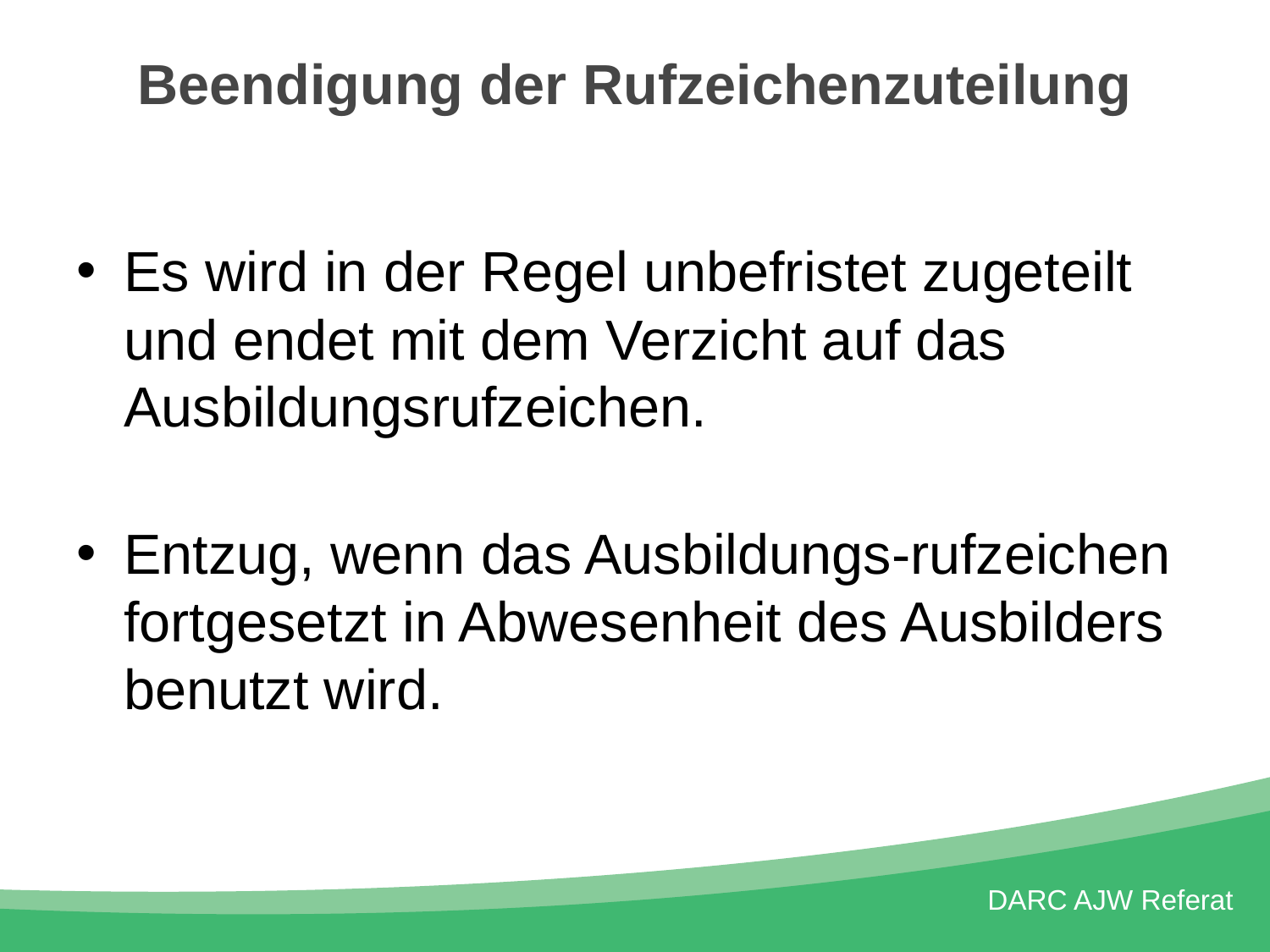

# Beendigung der Rufzeichenzuteilung

Es wird in der Regel unbefristet zugeteilt und endet mit dem Verzicht auf das Ausbildungsrufzeichen.
Entzug, wenn das Ausbildungs-rufzeichen fortgesetzt in Abwesenheit des Ausbilders benutzt wird.